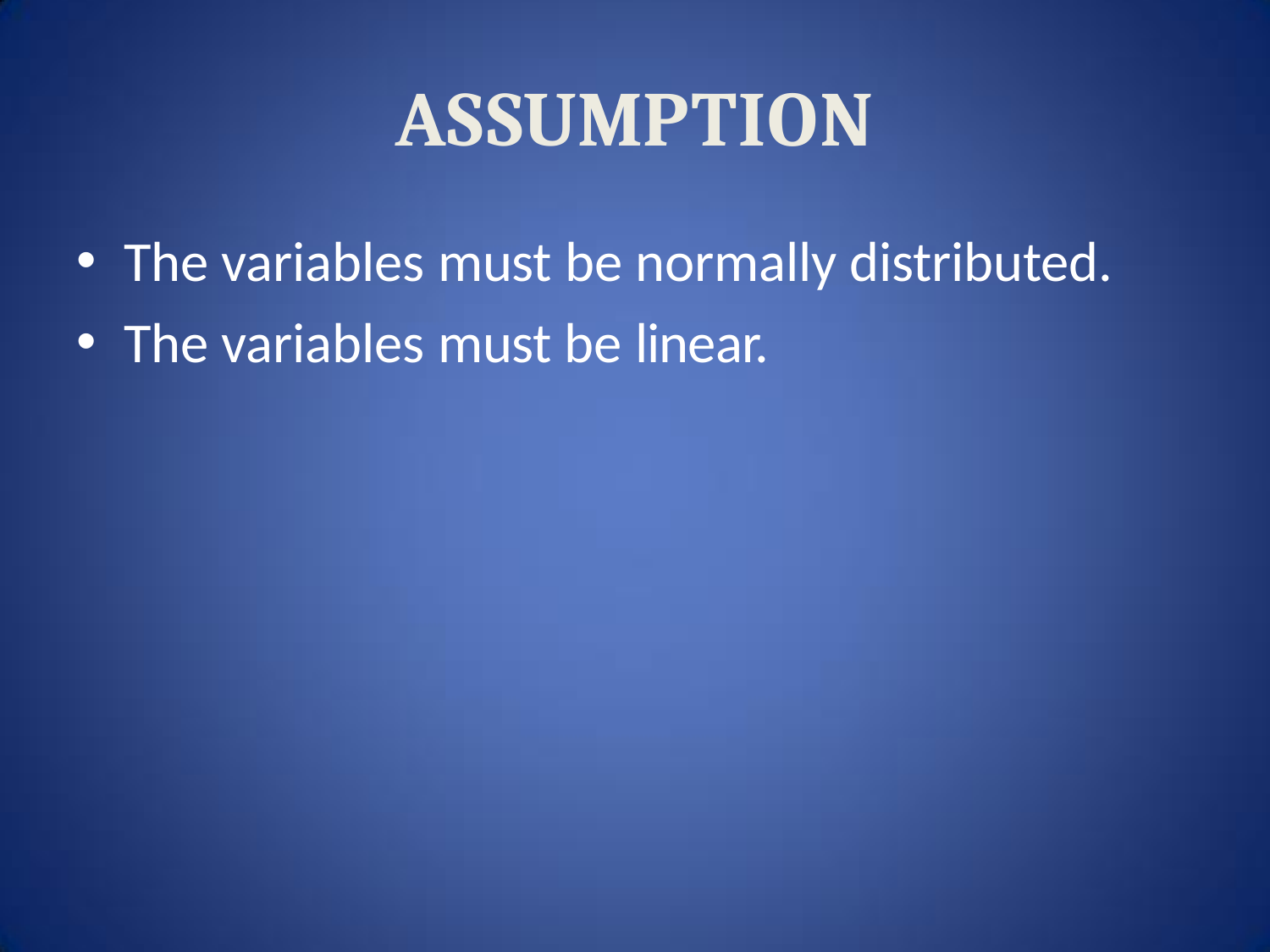

# ASSUMPTION
The variables must be normally distributed.
The variables must be linear.